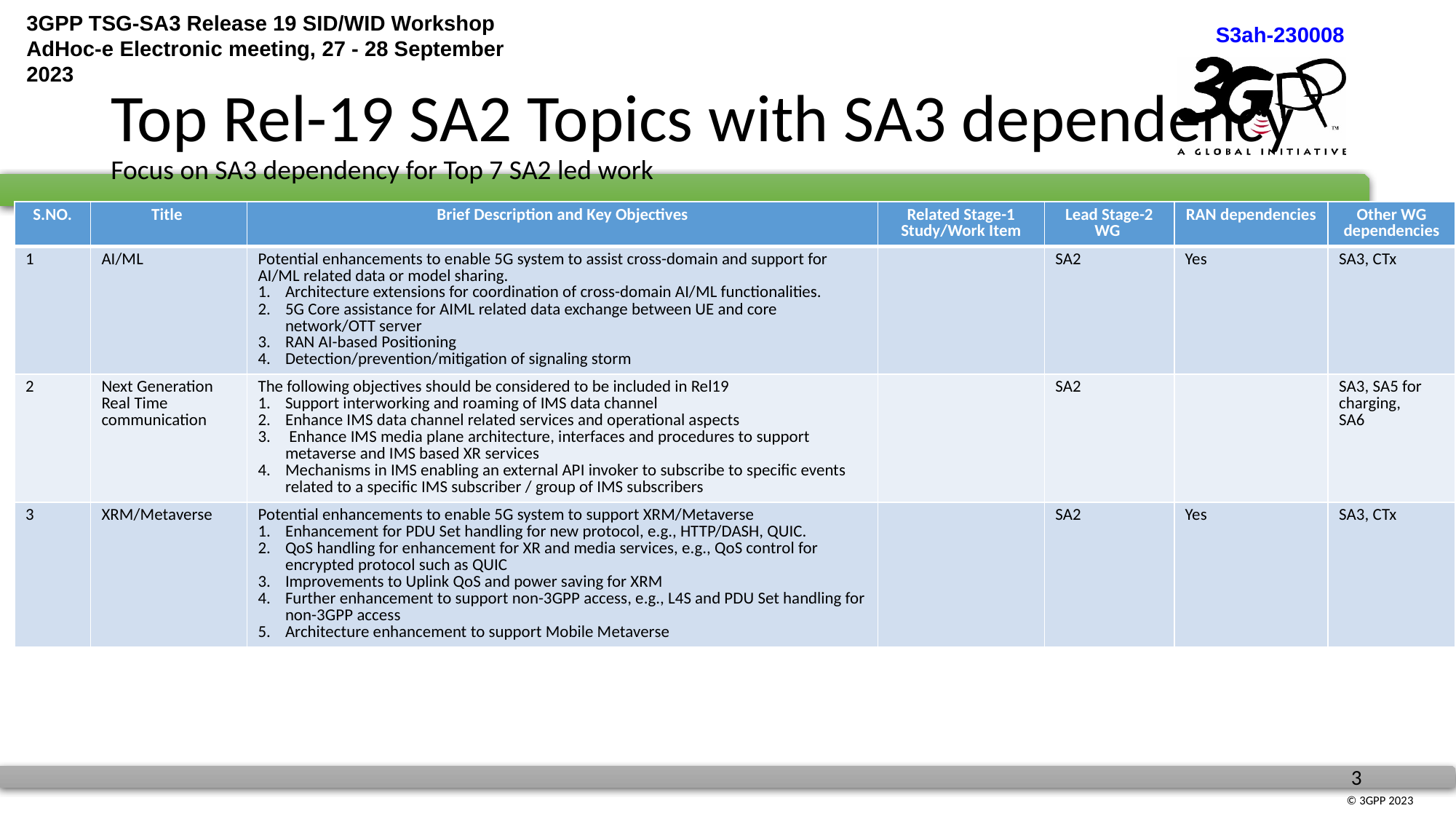

# Top Rel-19 SA2 Topics with SA3 dependency Focus on SA3 dependency for Top 7 SA2 led work
| S.NO. | Title | Brief Description and Key Objectives | Related Stage-1 Study/Work Item | Lead Stage-2 WG | RAN dependencies | Other WG dependencies |
| --- | --- | --- | --- | --- | --- | --- |
| 1 | AI/ML | Potential enhancements to enable 5G system to assist cross-domain and support for AI/ML related data or model sharing. Architecture extensions for coordination of cross-domain AI/ML functionalities. 5G Core assistance for AIML related data exchange between UE and core network/OTT server RAN AI-based Positioning Detection/prevention/mitigation of signaling storm |  | SA2 | Yes | SA3, CTx |
| 2 | Next Generation Real Time communication | The following objectives should be considered to be included in Rel19 Support interworking and roaming of IMS data channel Enhance IMS data channel related services and operational aspects Enhance IMS media plane architecture, interfaces and procedures to support metaverse and IMS based XR services Mechanisms in IMS enabling an external API invoker to subscribe to specific events related to a specific IMS subscriber / group of IMS subscribers |  | SA2 |  | SA3, SA5 for charging, SA6 |
| 3 | XRM/Metaverse | Potential enhancements to enable 5G system to support XRM/Metaverse Enhancement for PDU Set handling for new protocol, e.g., HTTP/DASH, QUIC. QoS handling for enhancement for XR and media services, e.g., QoS control for encrypted protocol such as QUIC Improvements to Uplink QoS and power saving for XRM Further enhancement to support non-3GPP access, e.g., L4S and PDU Set handling for non-3GPP access Architecture enhancement to support Mobile Metaverse |  | SA2 | Yes | SA3, CTx |